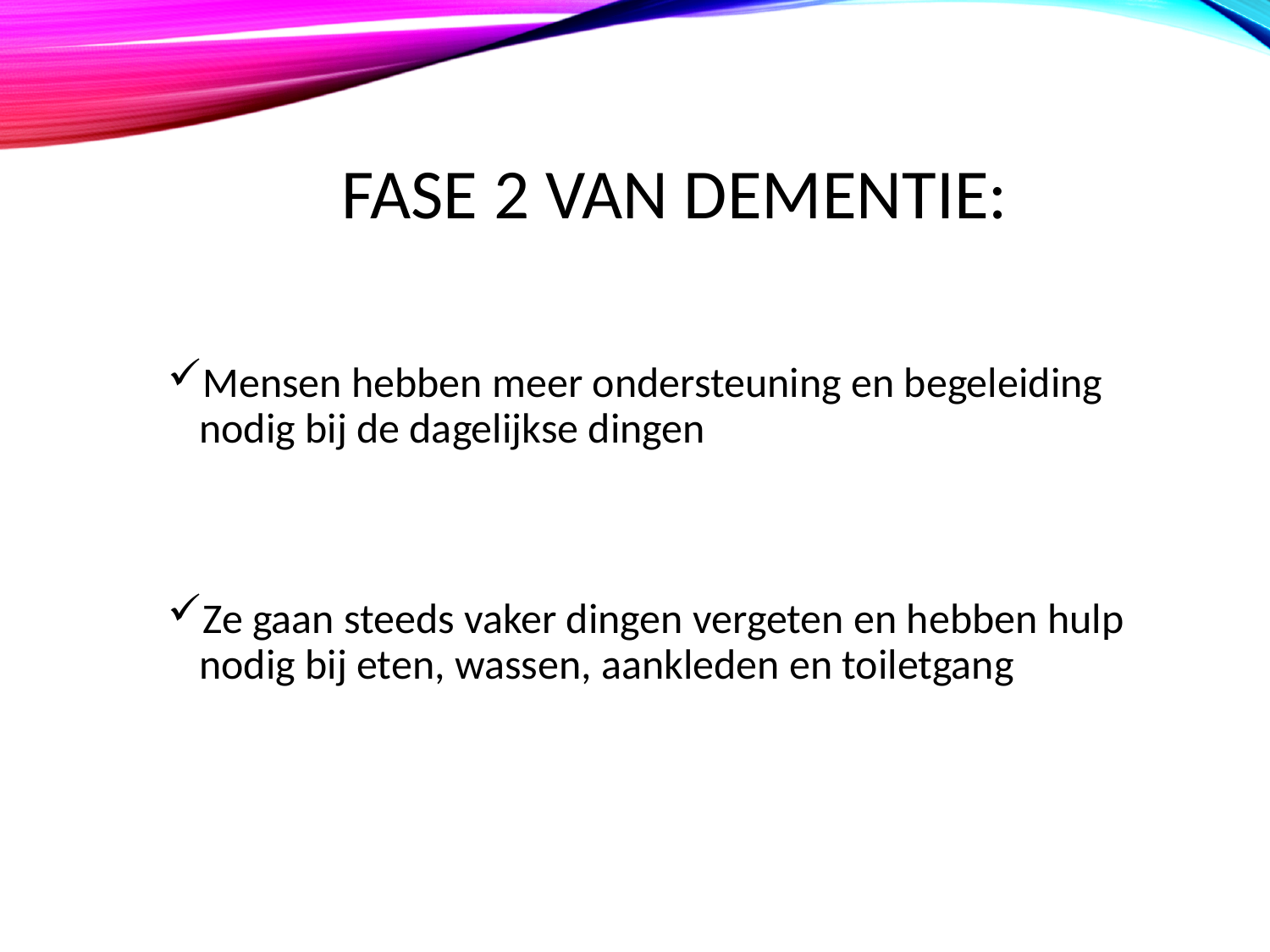

# Fase 2 van dementie:

Mensen hebben meer ondersteuning en begeleiding nodig bij de dagelijkse dingen

Ze gaan steeds vaker dingen vergeten en hebben hulp nodig bij eten, wassen, aankleden en toiletgang